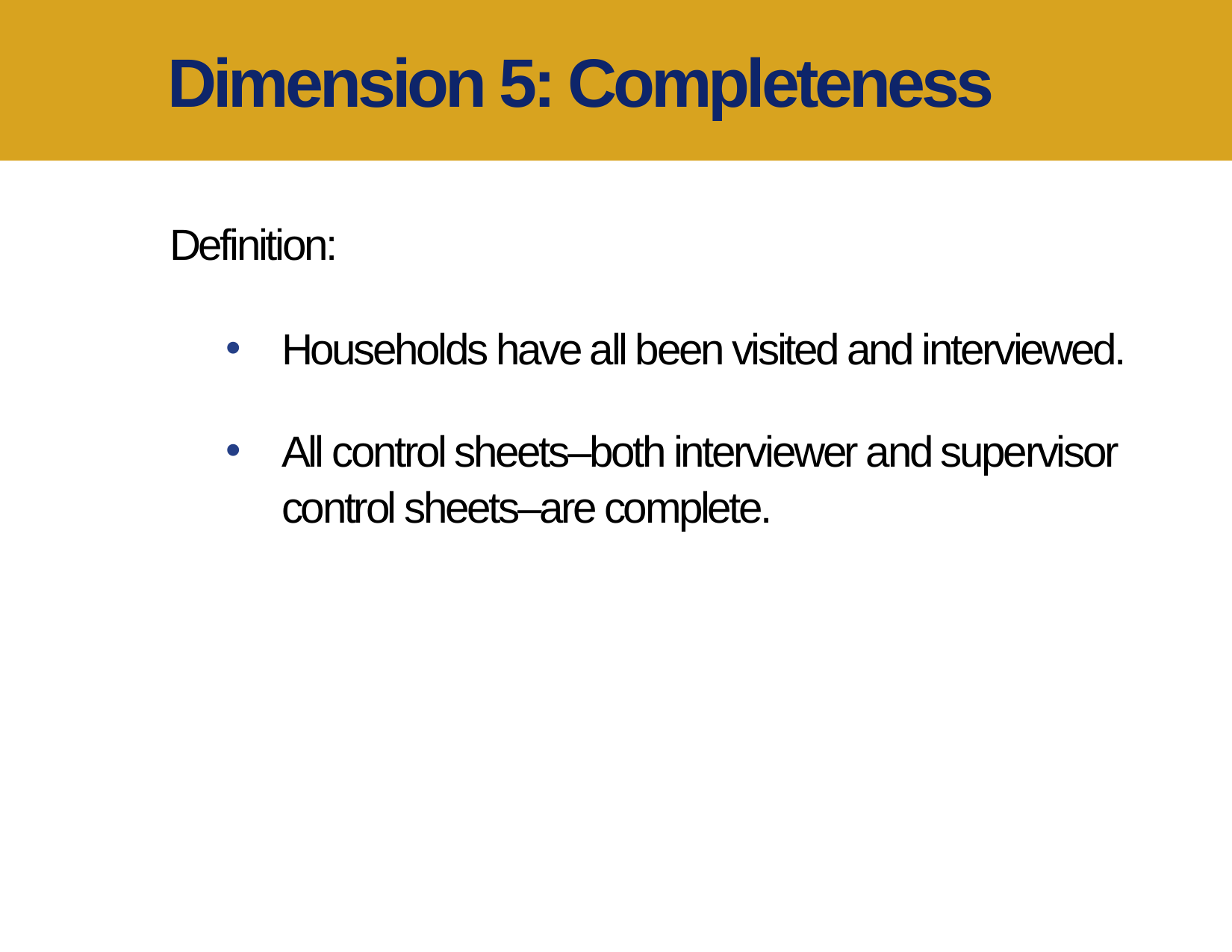

Dimension 5: Completeness
Definition:

Households have all been visited and interviewed.

All control sheets–both interviewer and supervisor control sheets–are complete.